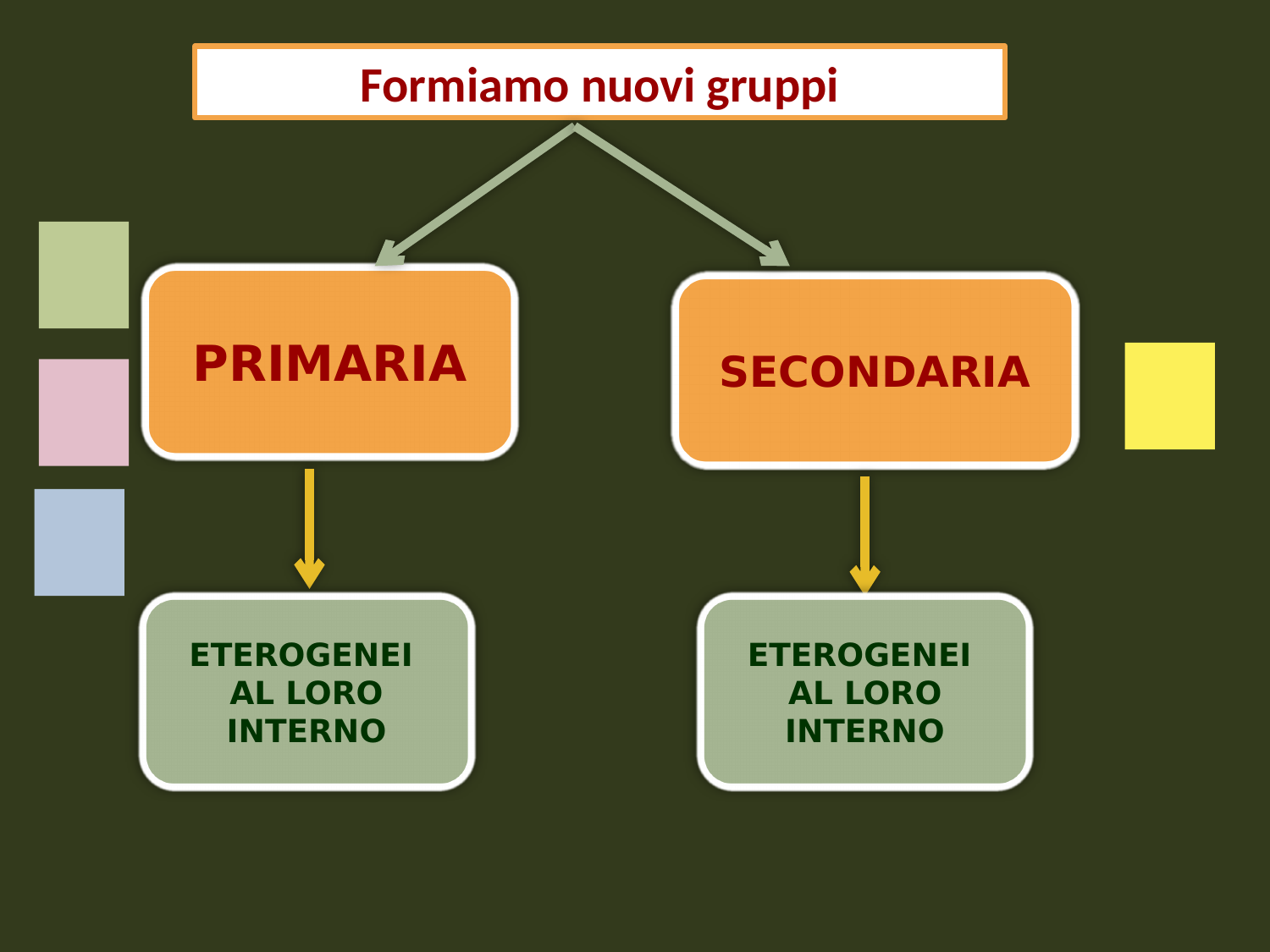

Formiamo nuovi gruppi

PRIMARIA

SECONDARIA

ETEROGENEI
AL LORO INTERNO
ETEROGENEI
AL LORO INTERNO